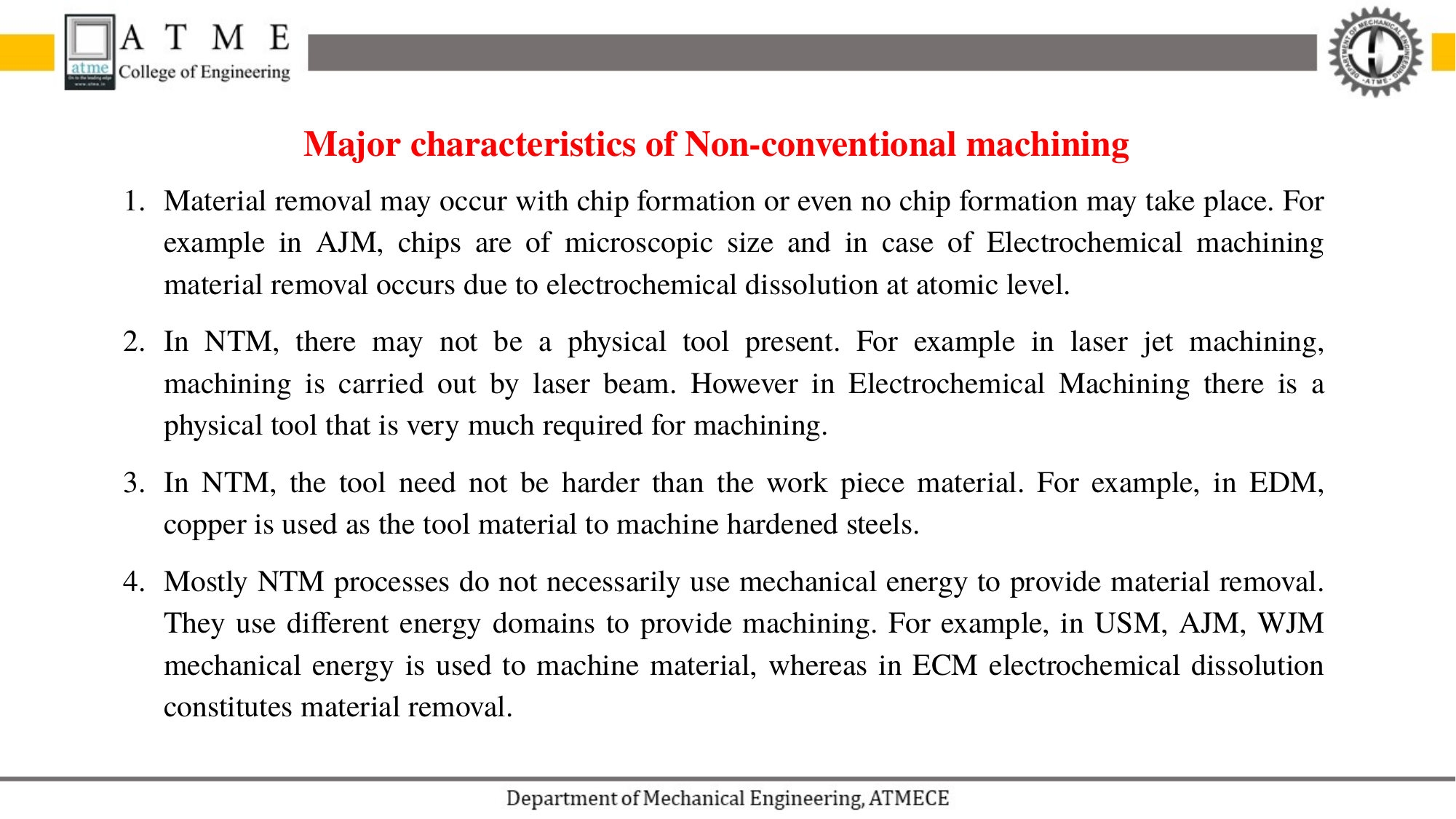

Major characteristics of Non-conventional machining
Material removal may occur with chip formation or even no chip formation may take place. For example in AJM, chips are of microscopic size and in case of Electrochemical machining material removal occurs due to electrochemical dissolution at atomic level.
In NTM, there may not be a physical tool present. For example in laser jet machining, machining is carried out by laser beam. However in Electrochemical Machining there is a physical tool that is very much required for machining.
In NTM, the tool need not be harder than the work piece material. For example, in EDM, copper is used as the tool material to machine hardened steels.
Mostly NTM processes do not necessarily use mechanical energy to provide material removal. They use different energy domains to provide machining. For example, in USM, AJM, WJM mechanical energy is used to machine material, whereas in ECM electrochemical dissolution constitutes material removal.